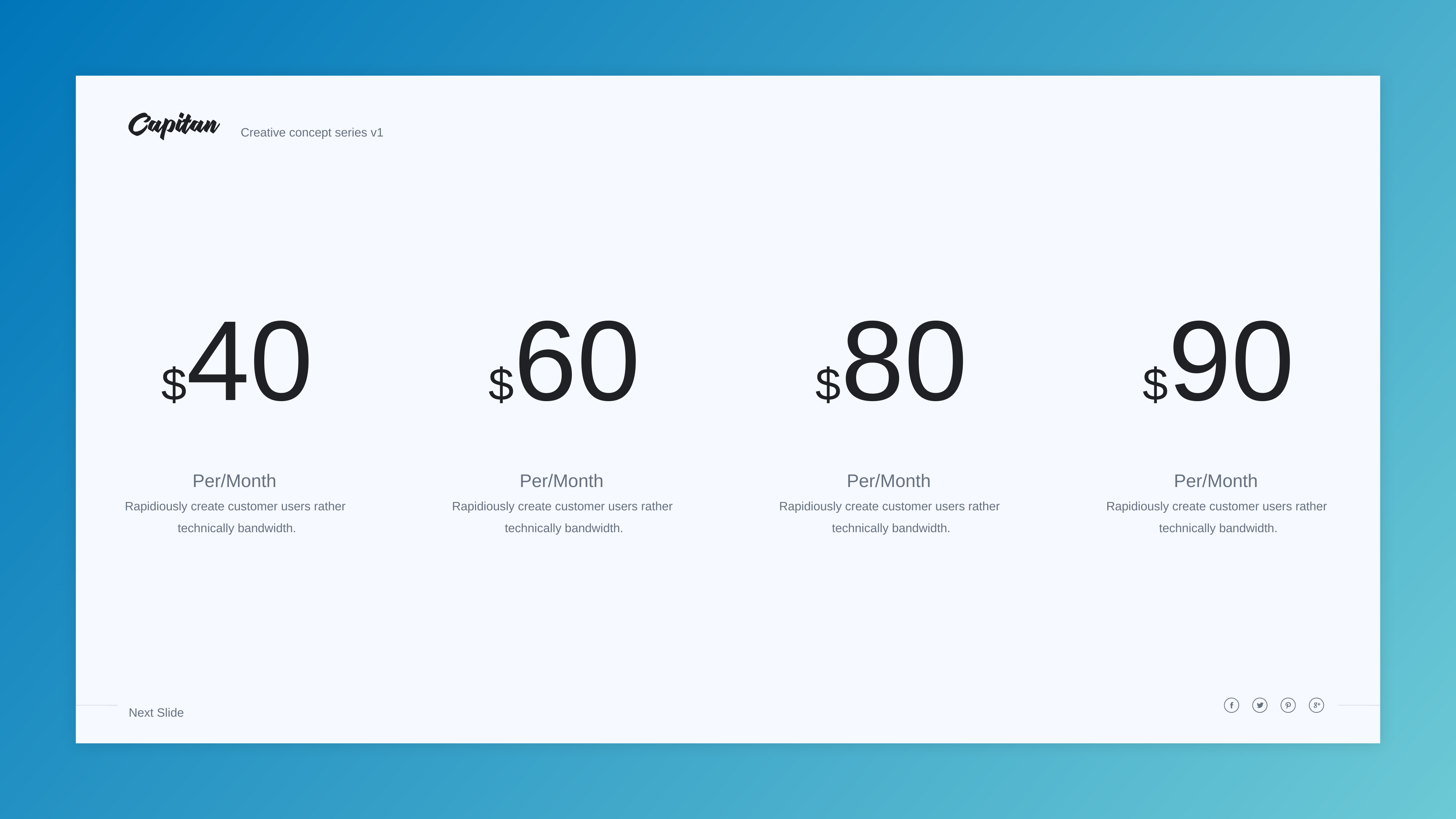

$40
$60
$80
$90
Per/Month
Rapidiously create customer users rather
technically bandwidth.
Per/Month
Rapidiously create customer users rather
technically bandwidth.
Per/Month
Rapidiously create customer users rather
technically bandwidth.
Per/Month
Rapidiously create customer users rather
technically bandwidth.